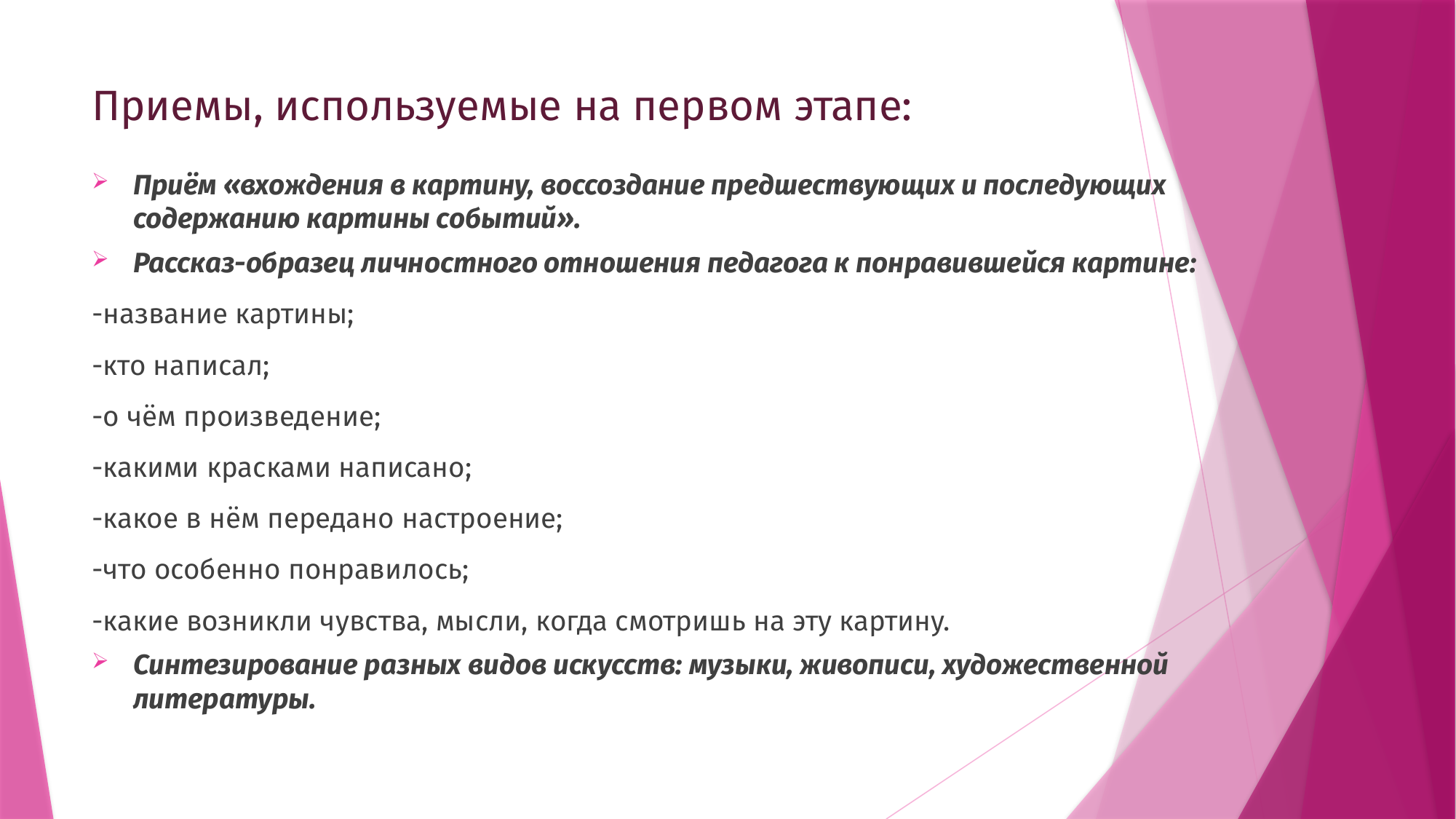

# Приемы, используемые на первом этапе:
Приём «вхождения в картину, воссоздание предшествующих и последующих содержанию картины событий».
Рассказ-образец личностного отношения педагога к понравившейся картине:
-название картины;
-кто написал;
-о чём произведение;
-какими красками написано;
-какое в нём передано настроение;
-что особенно понравилось;
-какие возникли чувства, мысли, когда смотришь на эту картину.
Синтезирование разных видов искусств: музыки, живописи, художественной литературы.